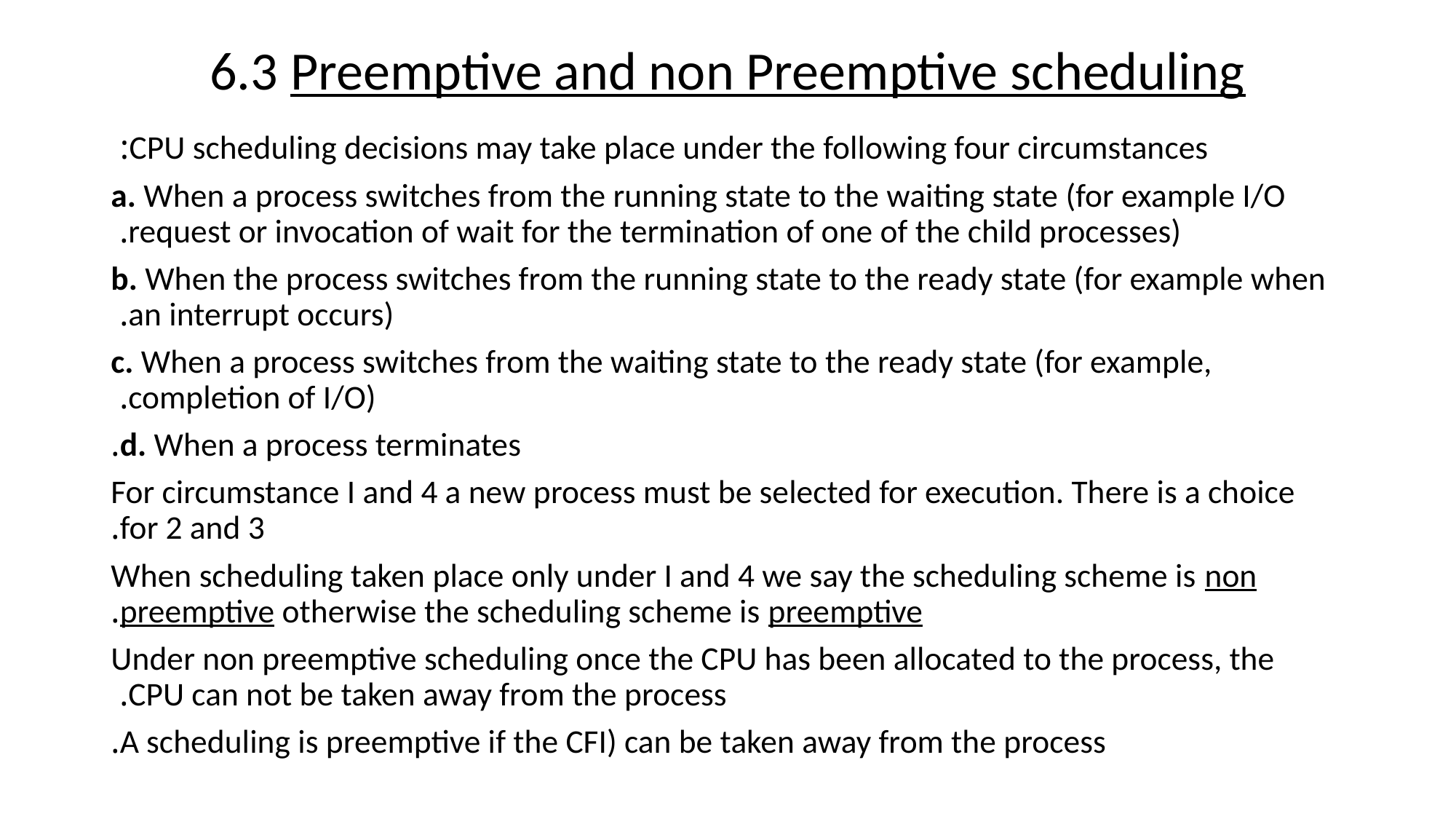

# 6.3 Preemptive and non Preemptive scheduling

CPU scheduling decisions may take place under the following four circumstances:
 a. When a process switches from the running state to the waiting state (for example I/O request or invocation of wait for the termination of one of the child processes).
b. When the process switches from the running state to the ready state (for example when an interrupt occurs).
c. When a process switches from the waiting state to the ready state (for example, completion of I/O).
d. When a process terminates.
   For circumstance I and 4 a new process must be selected for execution. There is a choice for 2 and 3.
 When scheduling taken place only under I and 4 we say the scheduling scheme is non preemptive otherwise the scheduling scheme is preemptive.
     Under non preemptive scheduling once the CPU has been allocated to the process, the CPU can not be taken away from the process.
    A scheduling is preemptive if the CFI) can be taken away from the process.